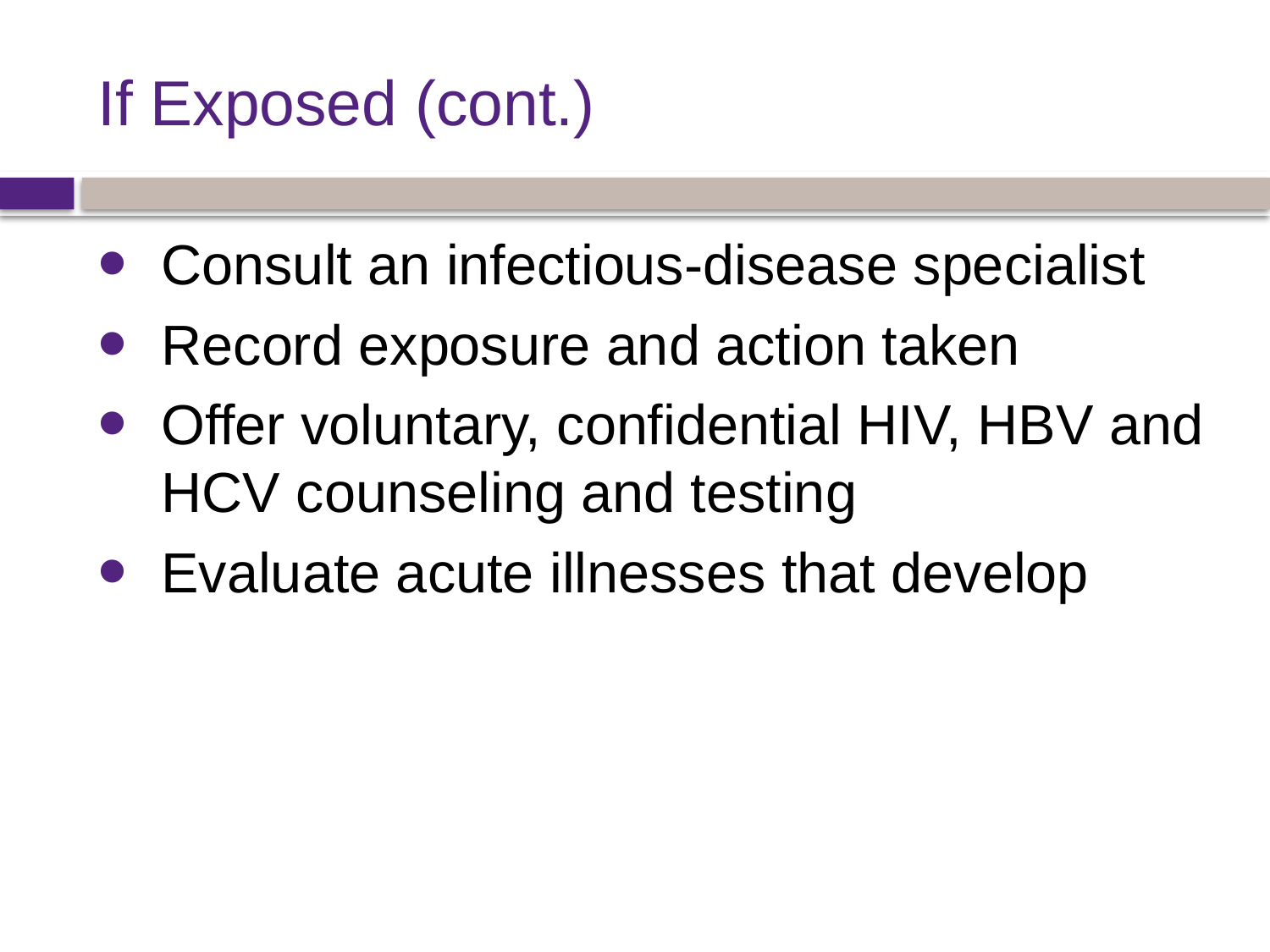

# If Exposed (cont.)
Consult an infectious-disease specialist
Record exposure and action taken
Offer voluntary, confidential HIV, HBV and HCV counseling and testing
Evaluate acute illnesses that develop